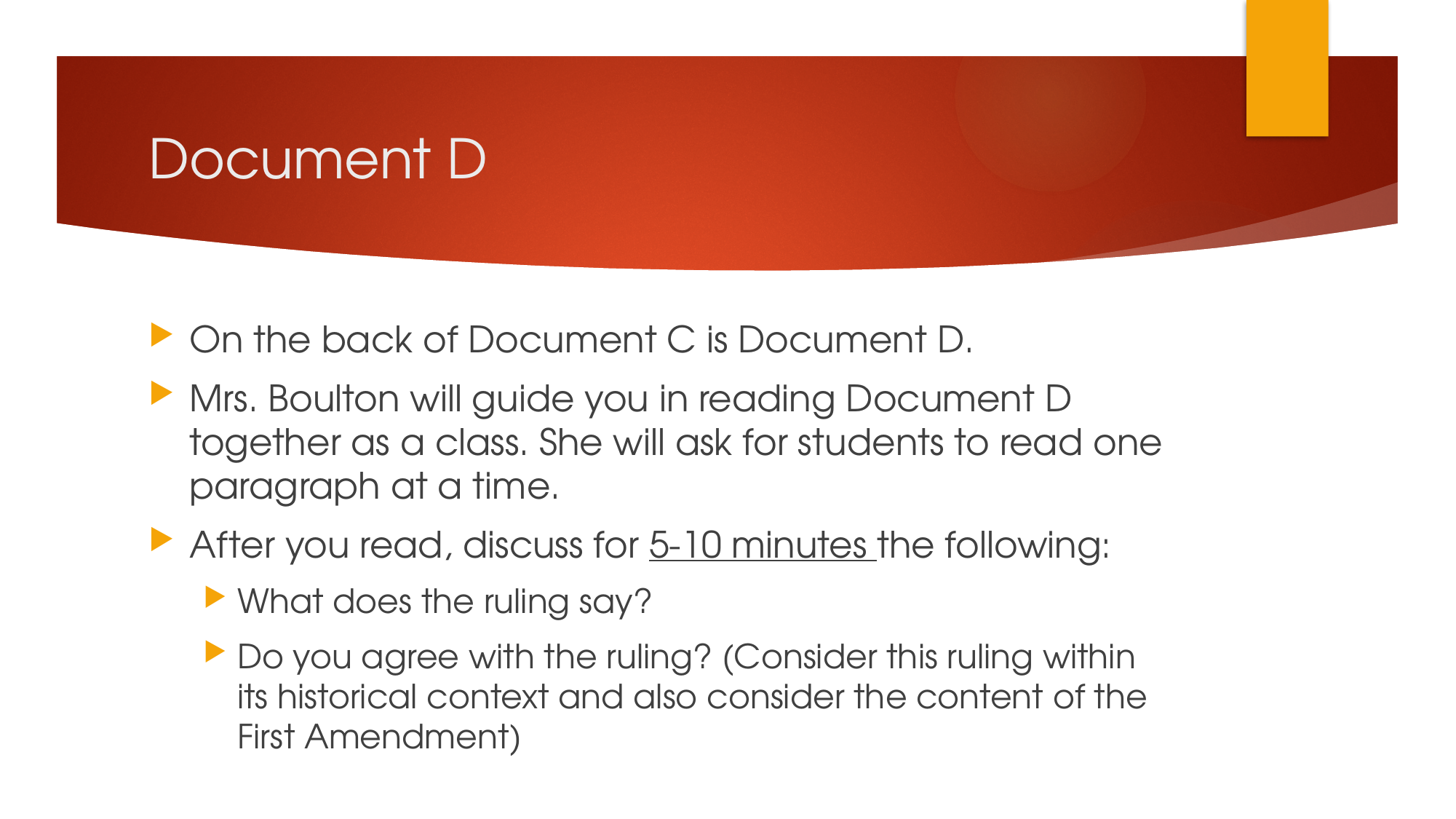

# Document D
On the back of Document C is Document D.
Mrs. Boulton will guide you in reading Document D together as a class. She will ask for students to read one paragraph at a time.
After you read, discuss for 5-10 minutes the following:
What does the ruling say?
Do you agree with the ruling? (Consider this ruling within its historical context and also consider the content of the First Amendment)